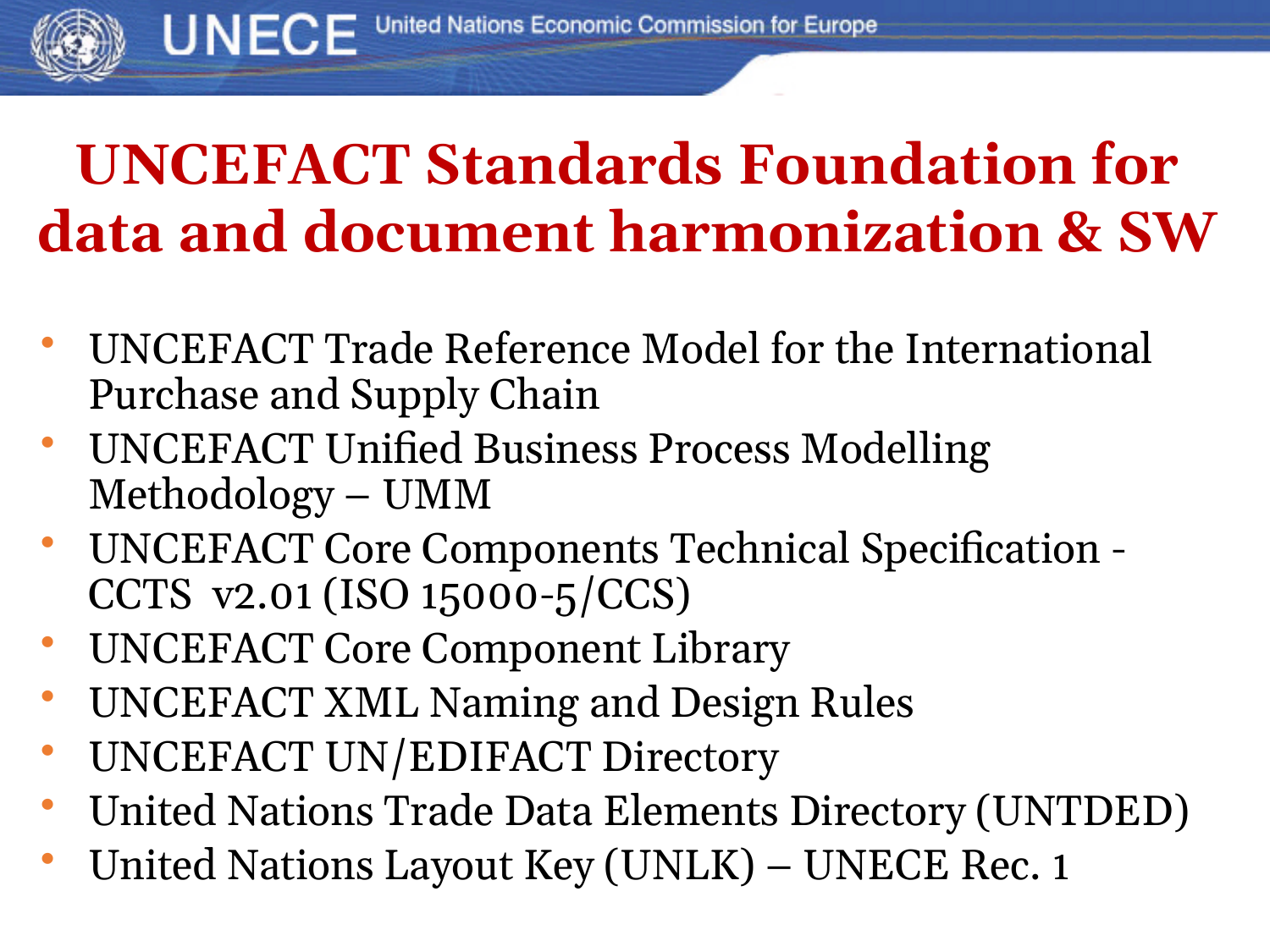

# UNCEFACT Standards Foundation for data and document harmonization & SW
UNCEFACT Trade Reference Model for the International Purchase and Supply Chain
UNCEFACT Unified Business Process Modelling Methodology – UMM
UNCEFACT Core Components Technical Specification - CCTS  v2.01 (ISO 15000-5/CCS)
UNCEFACT Core Component Library
UNCEFACT XML Naming and Design Rules
UNCEFACT UN/EDIFACT Directory
United Nations Trade Data Elements Directory (UNTDED)
United Nations Layout Key (UNLK) – UNECE Rec. 1